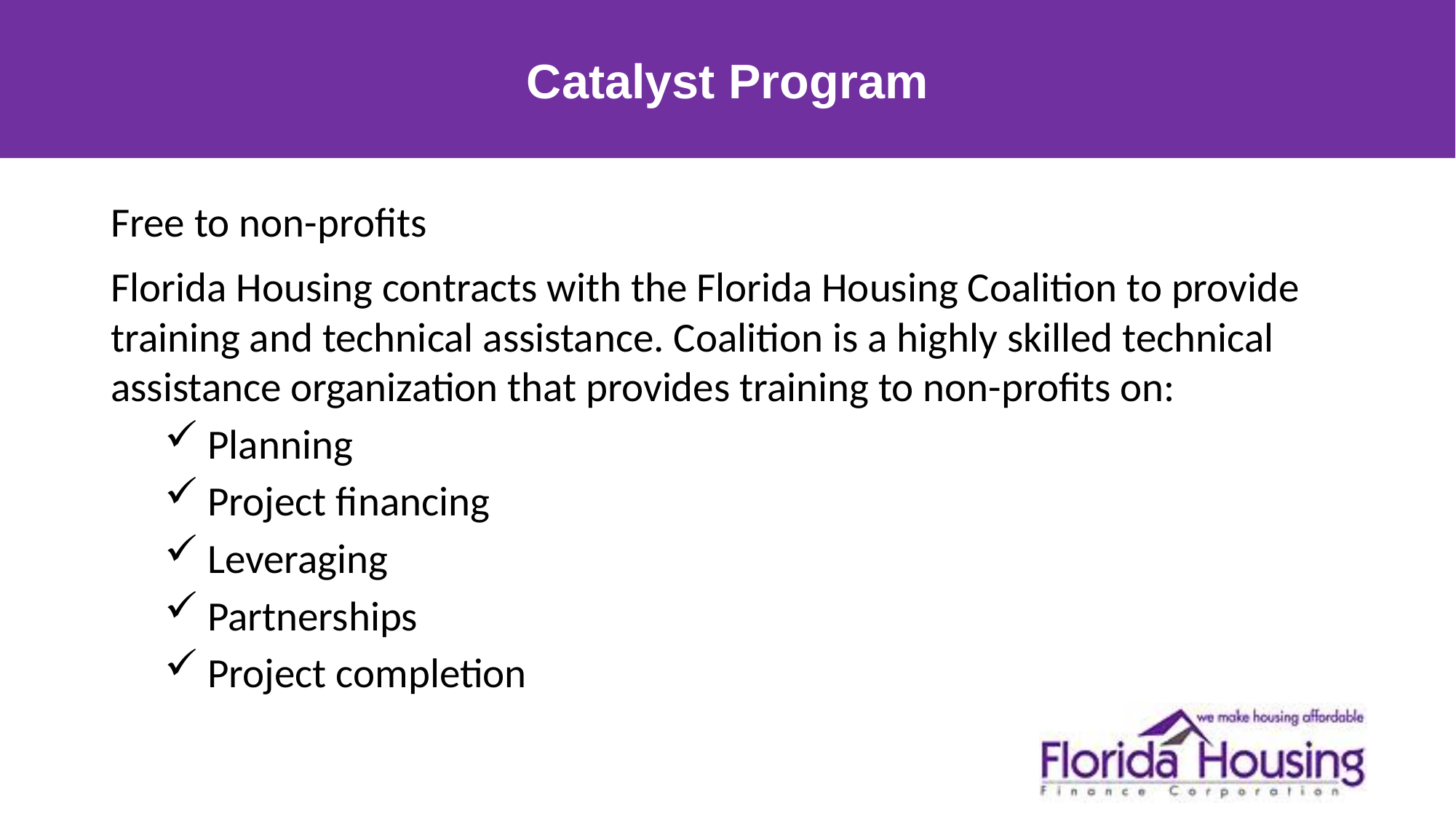

# Catalyst Program
Free to non-profits
Florida Housing contracts with the Florida Housing Coalition to provide training and technical assistance. Coalition is a highly skilled technical assistance organization that provides training to non-profits on:
 Planning
 Project financing
 Leveraging
 Partnerships
 Project completion